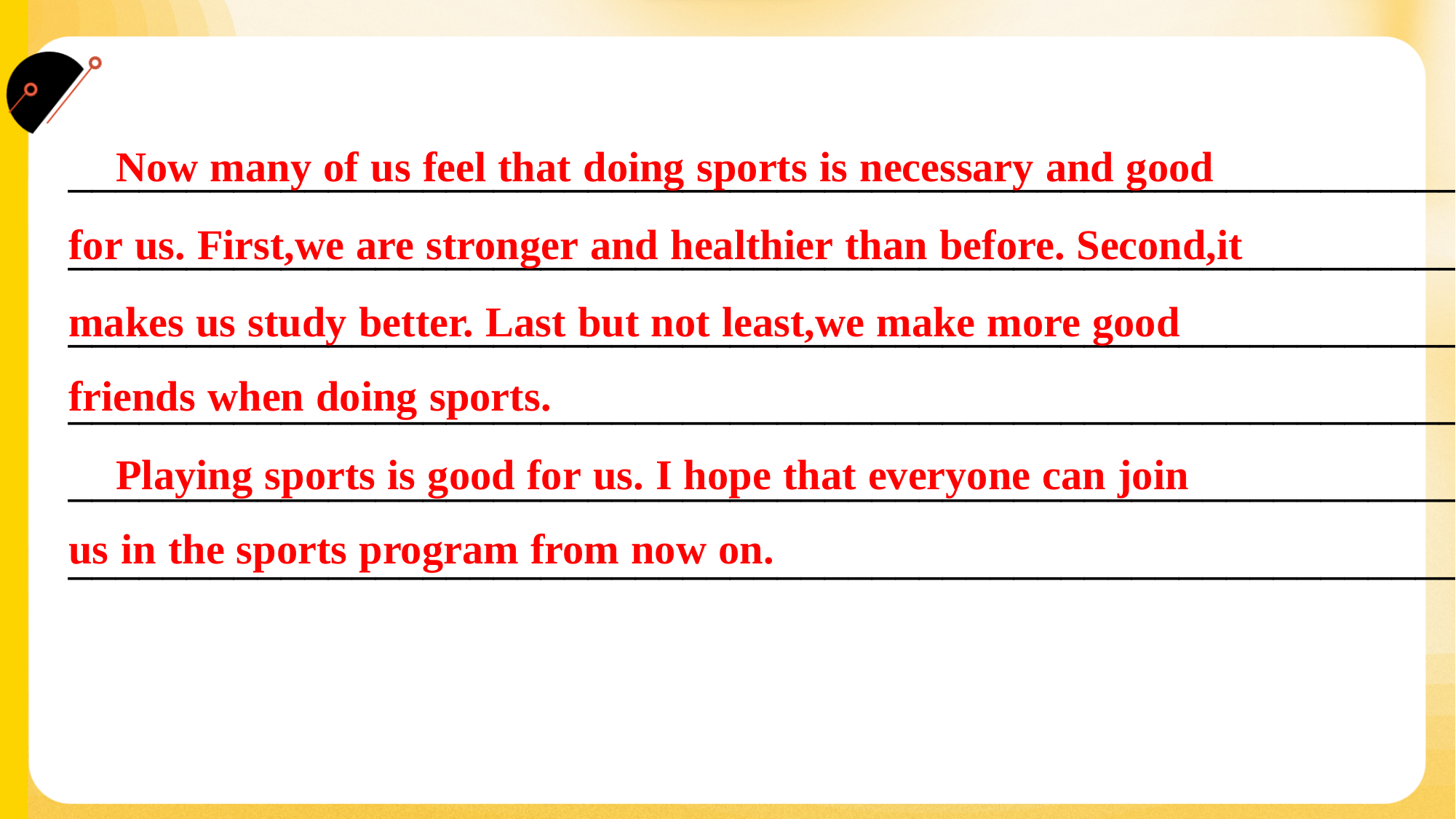

Now many of us feel that doing sports is necessary and good
for us. First,we are stronger and healthier than before. Second,it
makes us study better. Last but not least,we make more good
friends when doing sports.
______________________________________________________________
______________________________________________________________
______________________________________________________________
______________________________________________________________
______________________________________________________________
______________________________________________________________

    Playing sports is good for us. I hope that everyone can join
us in the sports program from now on.